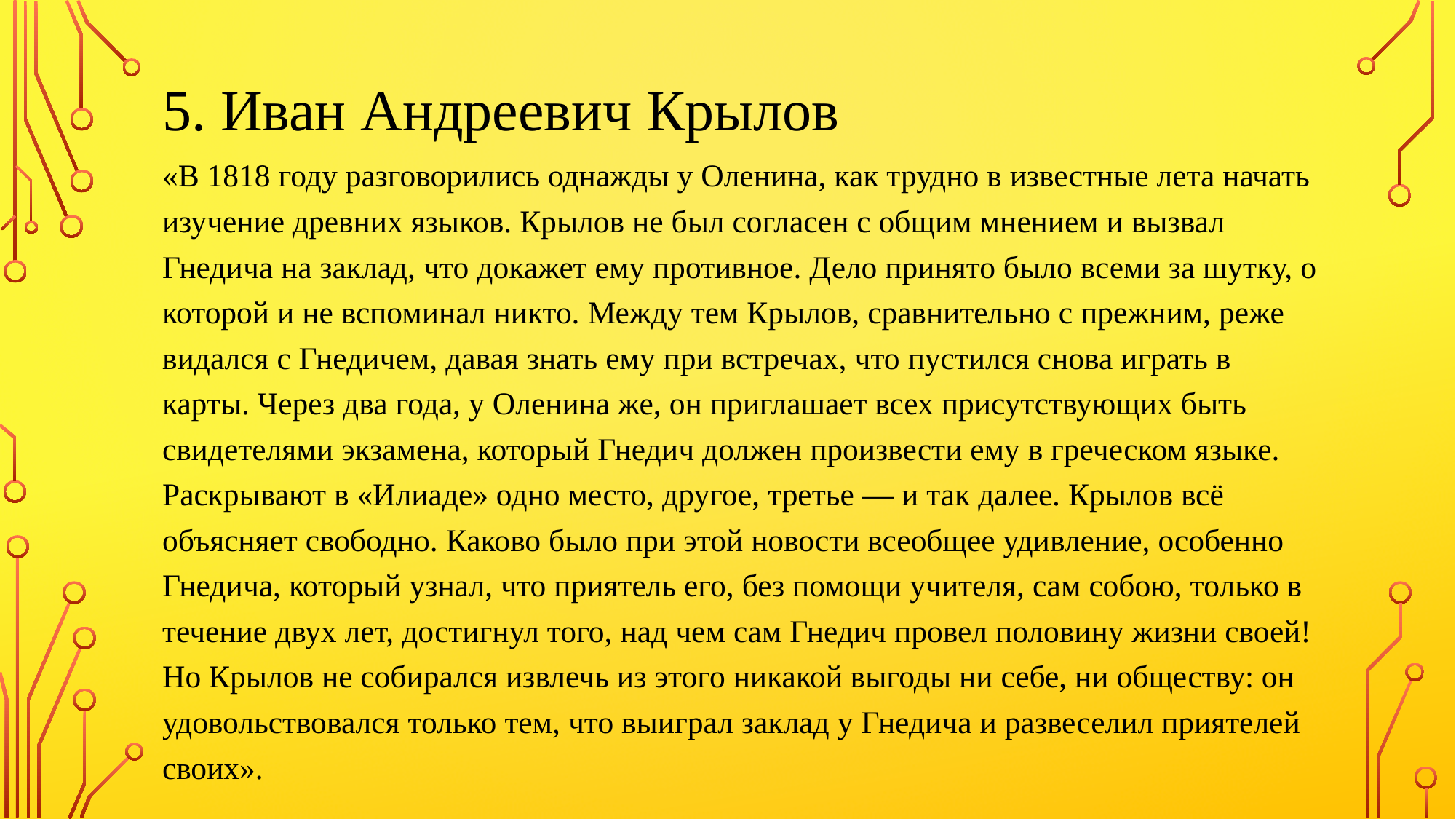

5. Иван Андреевич Крылов
«В 1818 году разговорились однажды у Оленина, как трудно в известные лета начать изучение древних языков. Крылов не был согласен с общим мнением и вызвал Гнедича на заклад, что докажет ему противное. Дело принято было всеми за шутку, о которой и не вспоминал никто. Между тем Крылов, сравнительно с прежним, реже видался с Гнедичем, давая знать ему при встречах, что пустился снова играть в карты. Через два года, у Оленина же, он приглашает всех присутствующих быть свидетелями экзамена, который Гнедич должен произвести ему в греческом языке. Раскрывают в «Илиаде» одно место, другое, третье — и так далее. Крылов всё объясняет свободно. Каково было при этой новости всеобщее удивление, особенно Гнедича, который узнал, что приятель его, без помощи учителя, сам собою, только в течение двух лет, достигнул того, над чем сам Гнедич провел половину жизни своей! Но Крылов не собирался извлечь из этого никакой выгоды ни себе, ни обществу: он удовольствовался только тем, что выиграл заклад у Гнедича и развеселил приятелей своих».